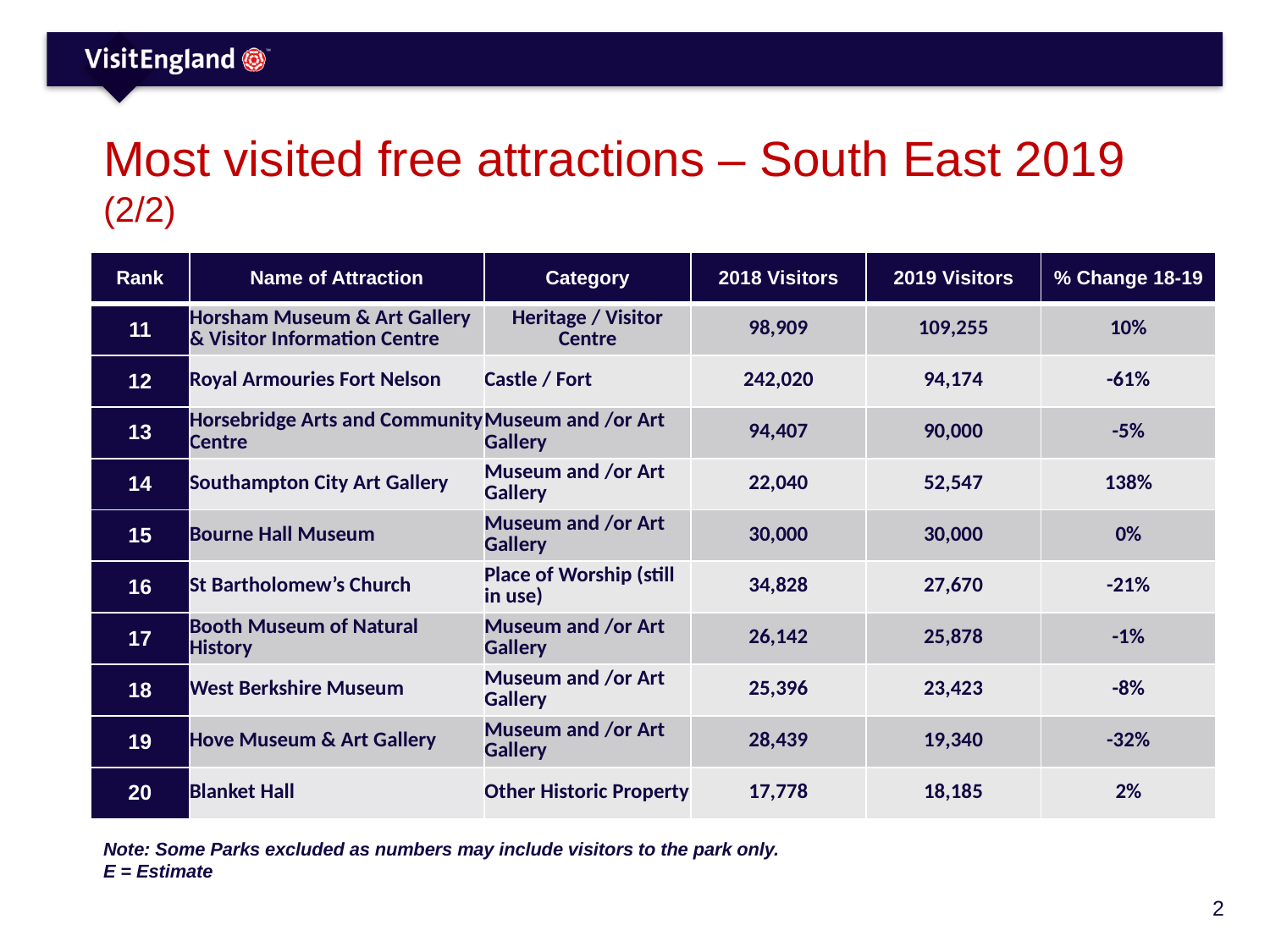

# Most visited free attractions – South East 2019 (2/2)
| Rank | Name of Attraction | Category | 2018 Visitors | 2019 Visitors | % Change 18-19 |
| --- | --- | --- | --- | --- | --- |
| 11 | Horsham Museum & Art Gallery & Visitor Information Centre | Heritage / Visitor Centre | 98,909 | 109,255 | 10% |
| 12 | Royal Armouries Fort Nelson | Castle / Fort | 242,020 | 94,174 | -61% |
| 13 | Horsebridge Arts and Community Centre | Museum and /or Art Gallery | 94,407 | 90,000 | -5% |
| 14 | Southampton City Art Gallery | Museum and /or Art Gallery | 22,040 | 52,547 | 138% |
| 15 | Bourne Hall Museum | Museum and /or Art Gallery | 30,000 | 30,000 | 0% |
| 16 | St Bartholomew’s Church | Place of Worship (still in use) | 34,828 | 27,670 | -21% |
| 17 | Booth Museum of Natural History | Museum and /or Art Gallery | 26,142 | 25,878 | -1% |
| 18 | West Berkshire Museum | Museum and /or Art Gallery | 25,396 | 23,423 | -8% |
| 19 | Hove Museum & Art Gallery | Museum and /or Art Gallery | 28,439 | 19,340 | -32% |
| 20 | Blanket Hall | Other Historic Property | 17,778 | 18,185 | 2% |
Note: Some Parks excluded as numbers may include visitors to the park only.
E = Estimate